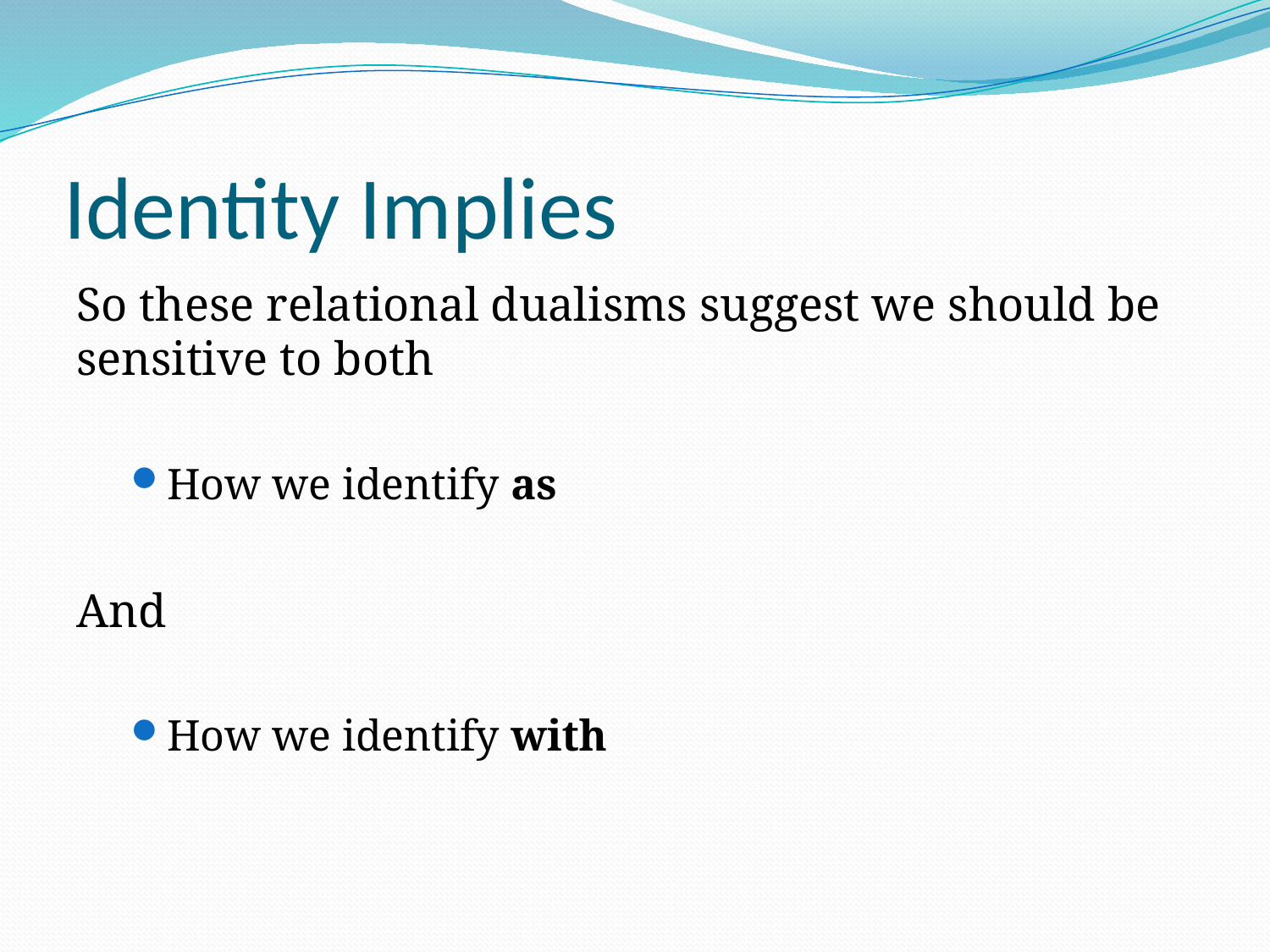

# Identity Implies
So these relational dualisms suggest we should be sensitive to both

How we identify as

And

How we identify with